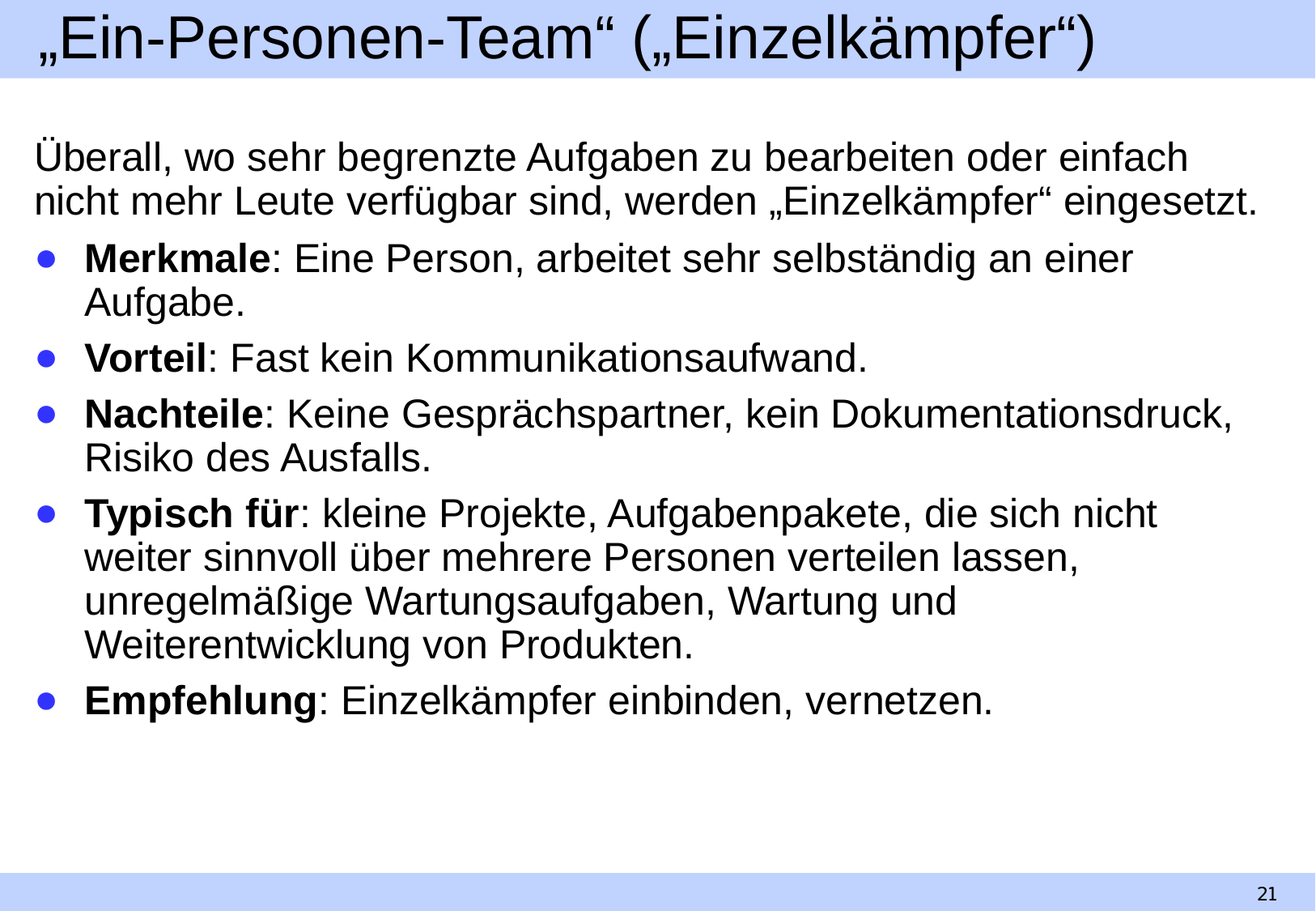

# „Ein-Personen-Team“ („Einzelkämpfer“)
Überall, wo sehr begrenzte Aufgaben zu bearbeiten oder einfach nicht mehr Leute verfügbar sind, werden „Einzelkämpfer“ eingesetzt.
Merkmale: Eine Person, arbeitet sehr selbständig an einer Aufgabe.
Vorteil: Fast kein Kommunikationsaufwand.
Nachteile: Keine Gesprächspartner, kein Dokumentationsdruck, Risiko des Ausfalls.
Typisch für: kleine Projekte, Aufgabenpakete, die sich nicht weiter sinnvoll über mehrere Personen verteilen lassen, unregelmäßige Wartungsaufgaben, Wartung und Weiterentwicklung von Produkten.
Empfehlung: Einzelkämpfer einbinden, vernetzen.

21